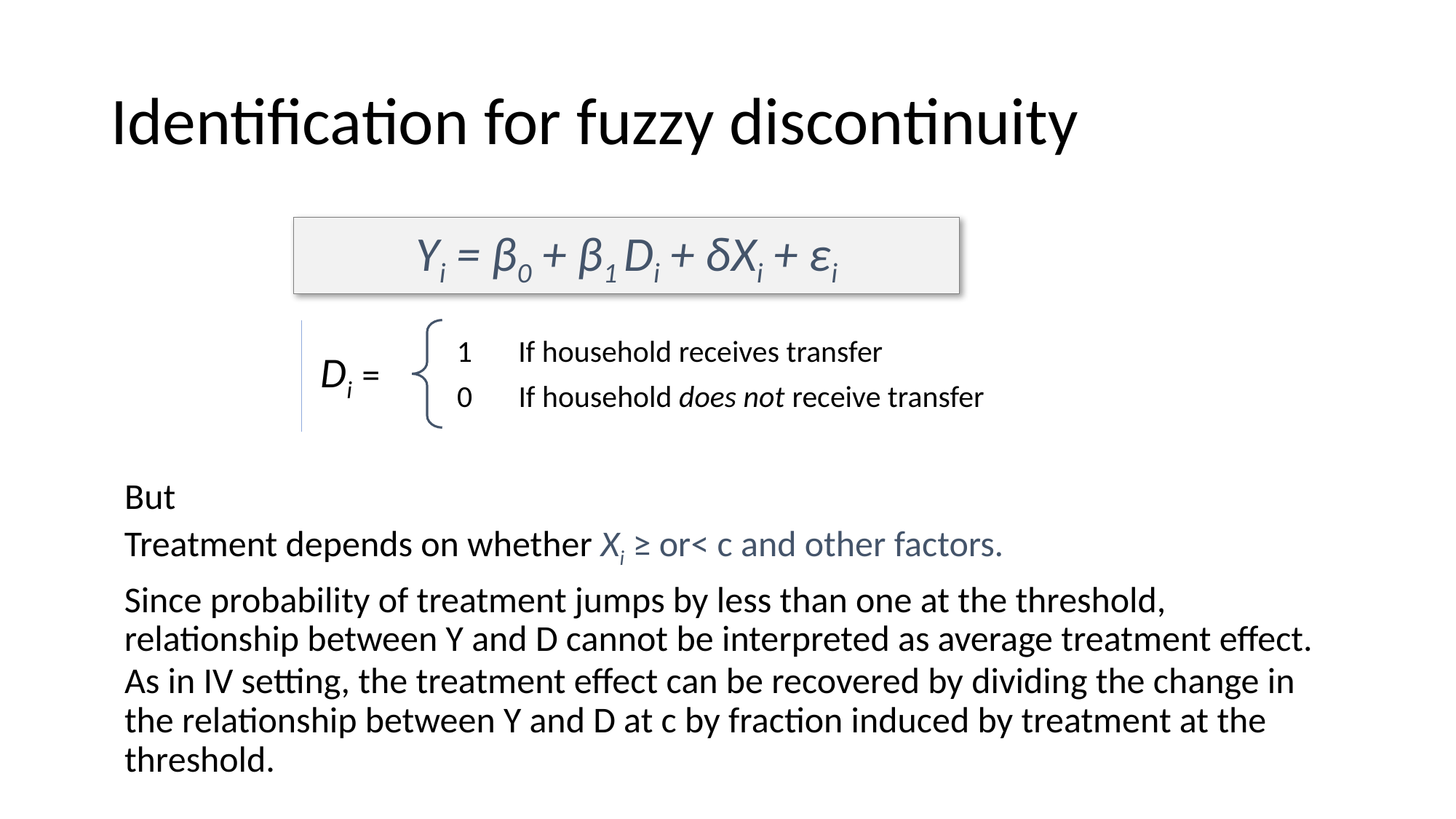

# Identification for fuzzy discontinuity
Yi = β0 + β1 Di + δXi + εi

1	If household receives transfer
Di =
0	If household does not receive transfer
But
Treatment depends on whether Xi ≥ or< c and other factors.
Since probability of treatment jumps by less than one at the threshold, relationship between Y and D cannot be interpreted as average treatment effect.
As in IV setting, the treatment effect can be recovered by dividing the change in the relationship between Y and D at c by fraction induced by treatment at the threshold.